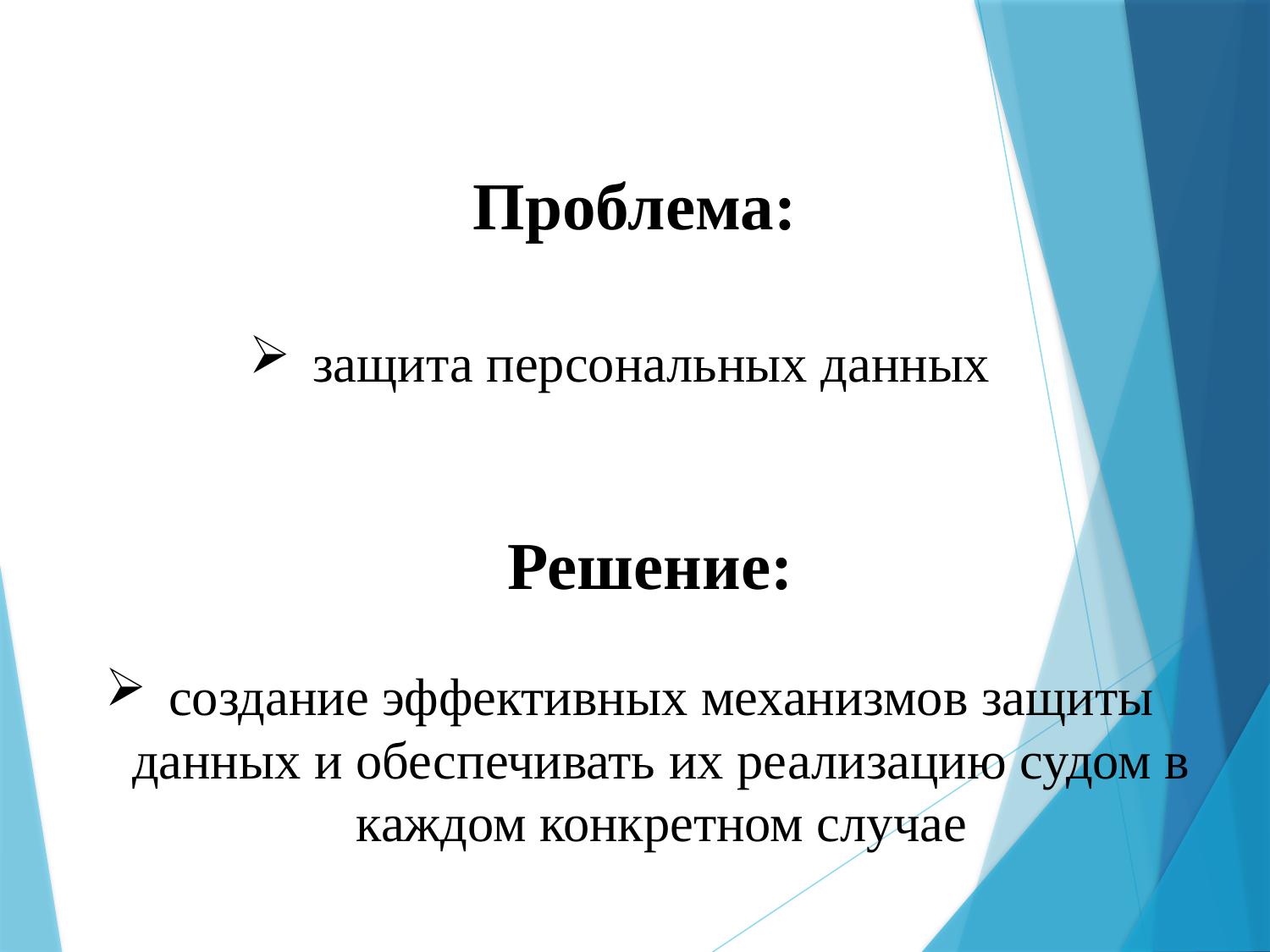

Проблема:
защита персональных данных
Решение:
создание эффективных механизмов защиты данных и обеспечивать их реализацию судом в каждом конкретном случае